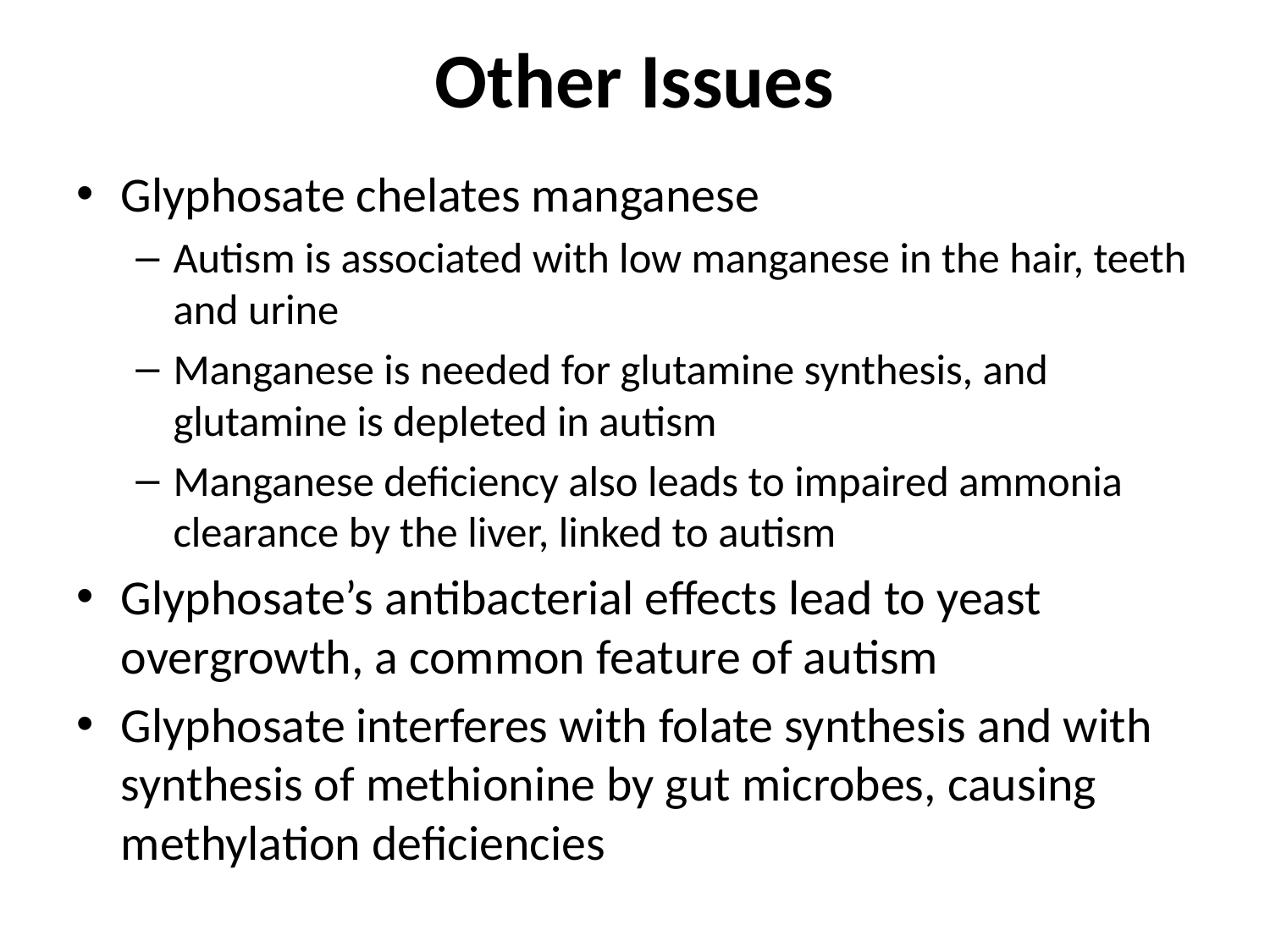

# Other Issues
Glyphosate chelates manganese
Autism is associated with low manganese in the hair, teeth and urine
Manganese is needed for glutamine synthesis, and glutamine is depleted in autism
Manganese deficiency also leads to impaired ammonia clearance by the liver, linked to autism
Glyphosate’s antibacterial effects lead to yeast overgrowth, a common feature of autism
Glyphosate interferes with folate synthesis and with synthesis of methionine by gut microbes, causing methylation deficiencies